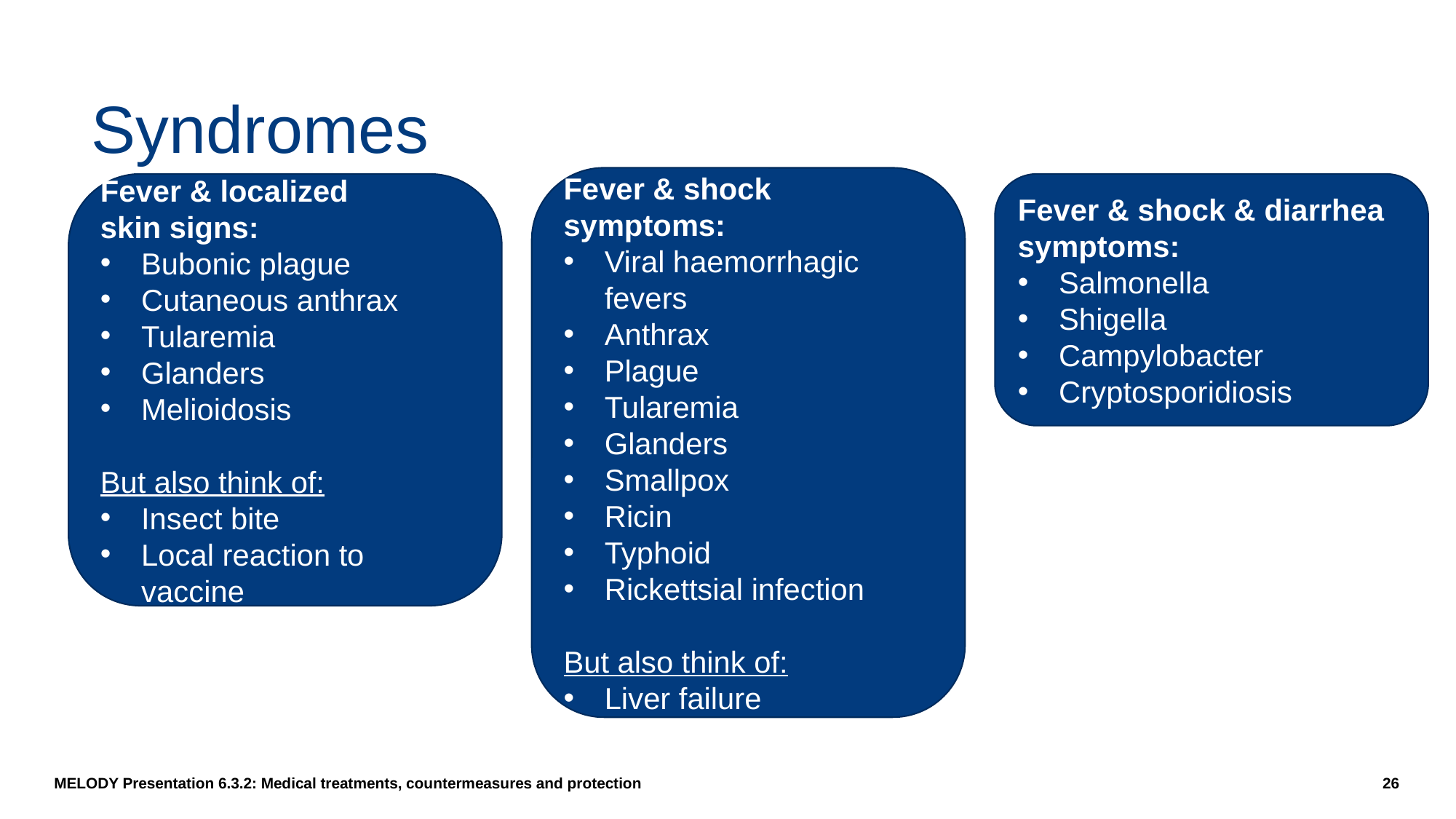

# Syndromes
Fever & shock symptoms:
Viral haemorrhagic fevers
Anthrax
Plague
Tularemia
Glanders
Smallpox
Ricin
Typhoid
Rickettsial infection

But also think of:
Liver failure
Fever & localized
skin signs:
Bubonic plague
Cutaneous anthrax
Tularemia
Glanders
Melioidosis

But also think of:
Insect bite
Local reaction to vaccine
Fever & shock & diarrhea symptoms:
Salmonella
Shigella
Campylobacter
Cryptosporidiosis
MELODY Presentation 6.3.2: Medical treatments, countermeasures and protection
26